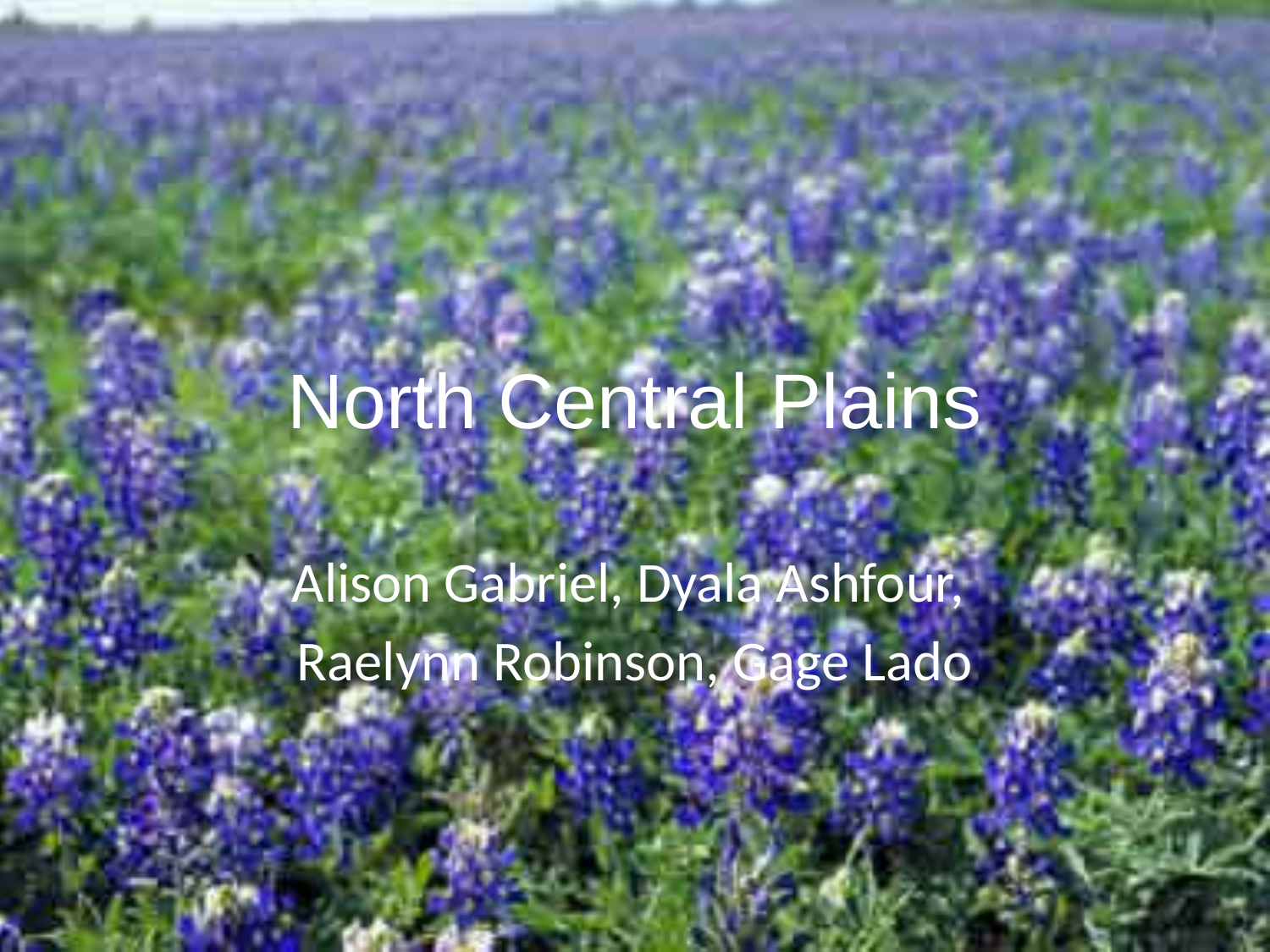

# North Central Plains
Alison Gabriel, Dyala Ashfour,
Raelynn Robinson, Gage Lado